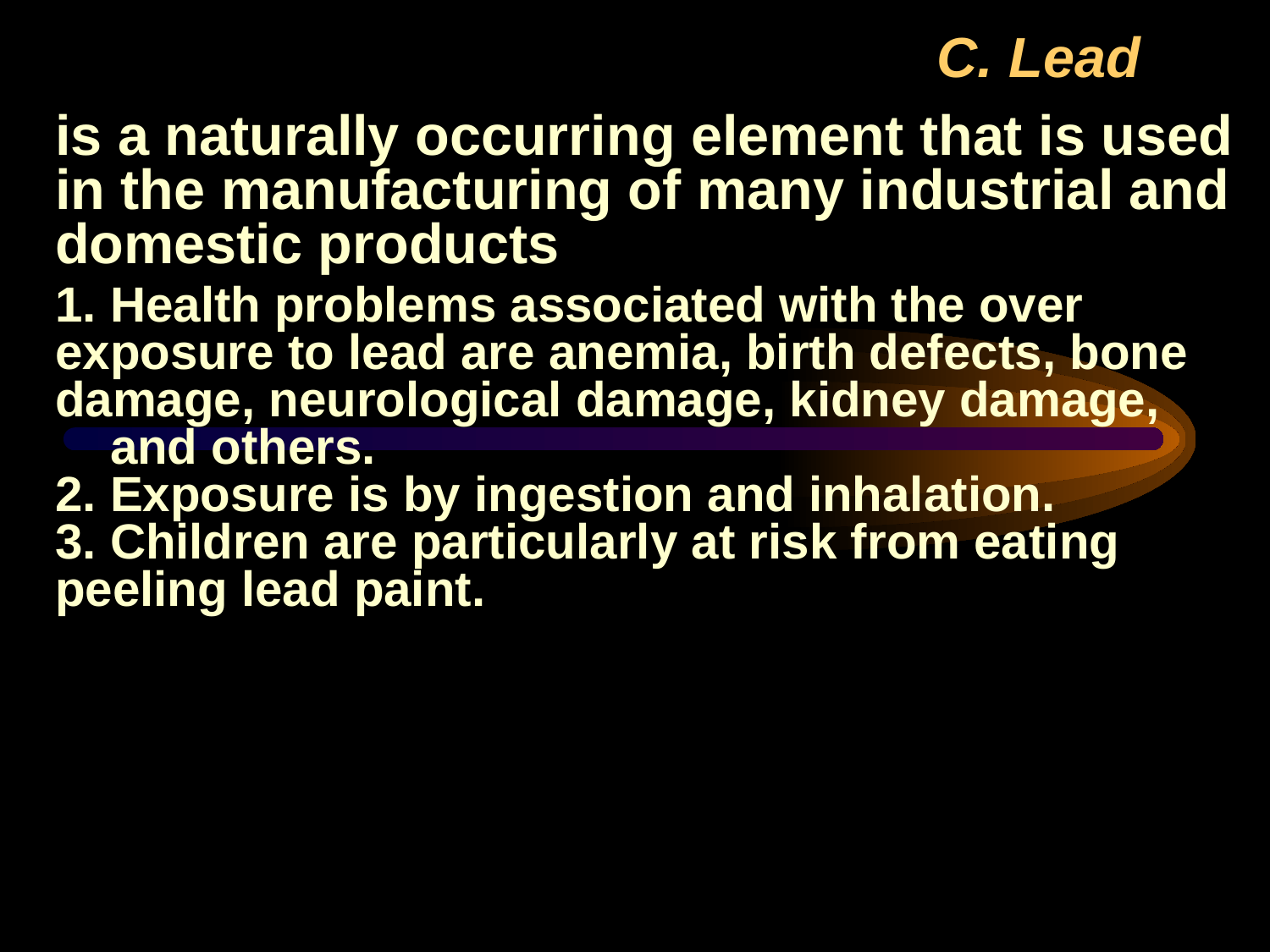

# C. Lead
is a naturally occurring element that is used  in the manufacturing of many industrial and domestic products
1. Health problems associated with the over exposure to lead are anemia, birth defects, bone damage, neurological damage, kidney damage,             and others.
2. Exposure is by ingestion and inhalation.
3. Children are particularly at risk from eating  peeling lead paint.